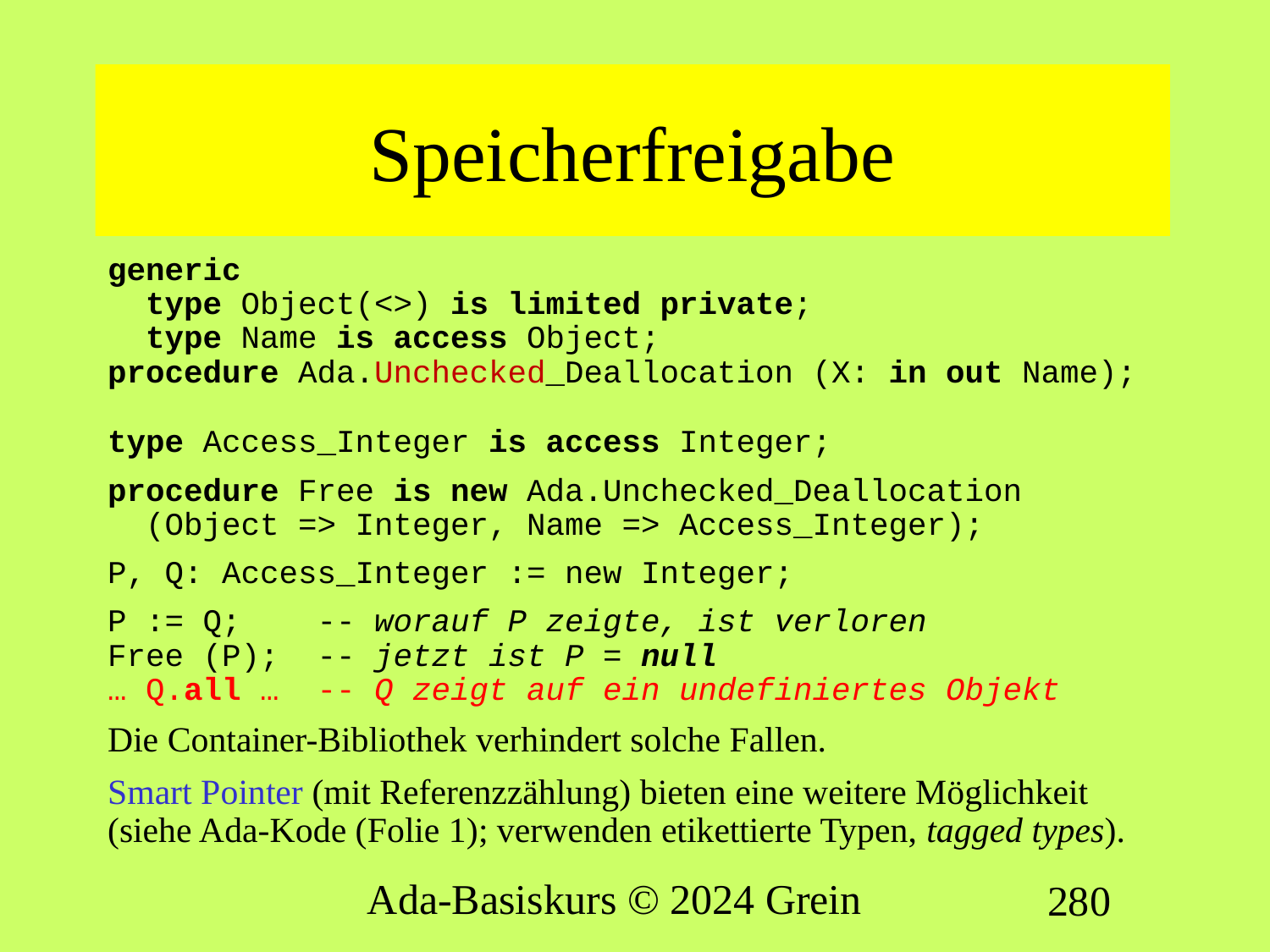

# Speicherfreigabe
generic
  type Object(<>) is limited private;
  type Name is access Object;
procedure Ada.Unchecked_Deallocation (X: in out Name);

type Access_Integer is access Integer;
procedure Free is new Ada.Unchecked_Deallocation
  (Object => Integer, Name => Access_Integer);
P, Q: Access_Integer := new Integer;
P := Q;    -- worauf P zeigte, ist verloren
Free (P);  -- jetzt ist P = null
… Q.all …  -- Q zeigt auf ein undefiniertes Objekt
Die Container-Bibliothek verhindert solche Fallen.
Smart Pointer (mit Referenzzählung) bieten eine weitere Möglichkeit (siehe Ada-Kode (Folie 1); verwenden etikettierte Typen, tagged types).
Ada-Basiskurs © 2024 Grein
280